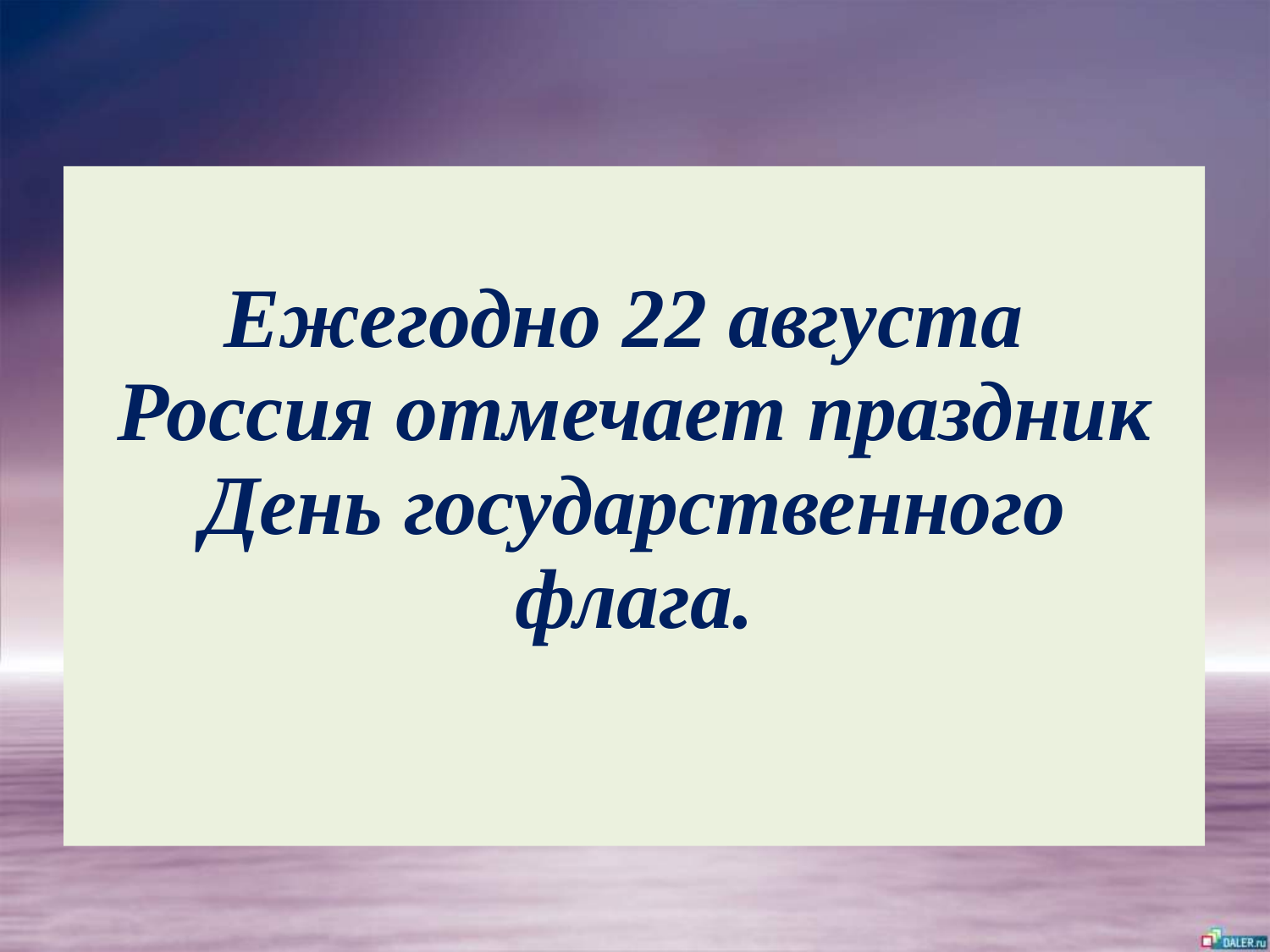

# Ежегодно 22 августа Россия отмечает праздник День государственного флага.